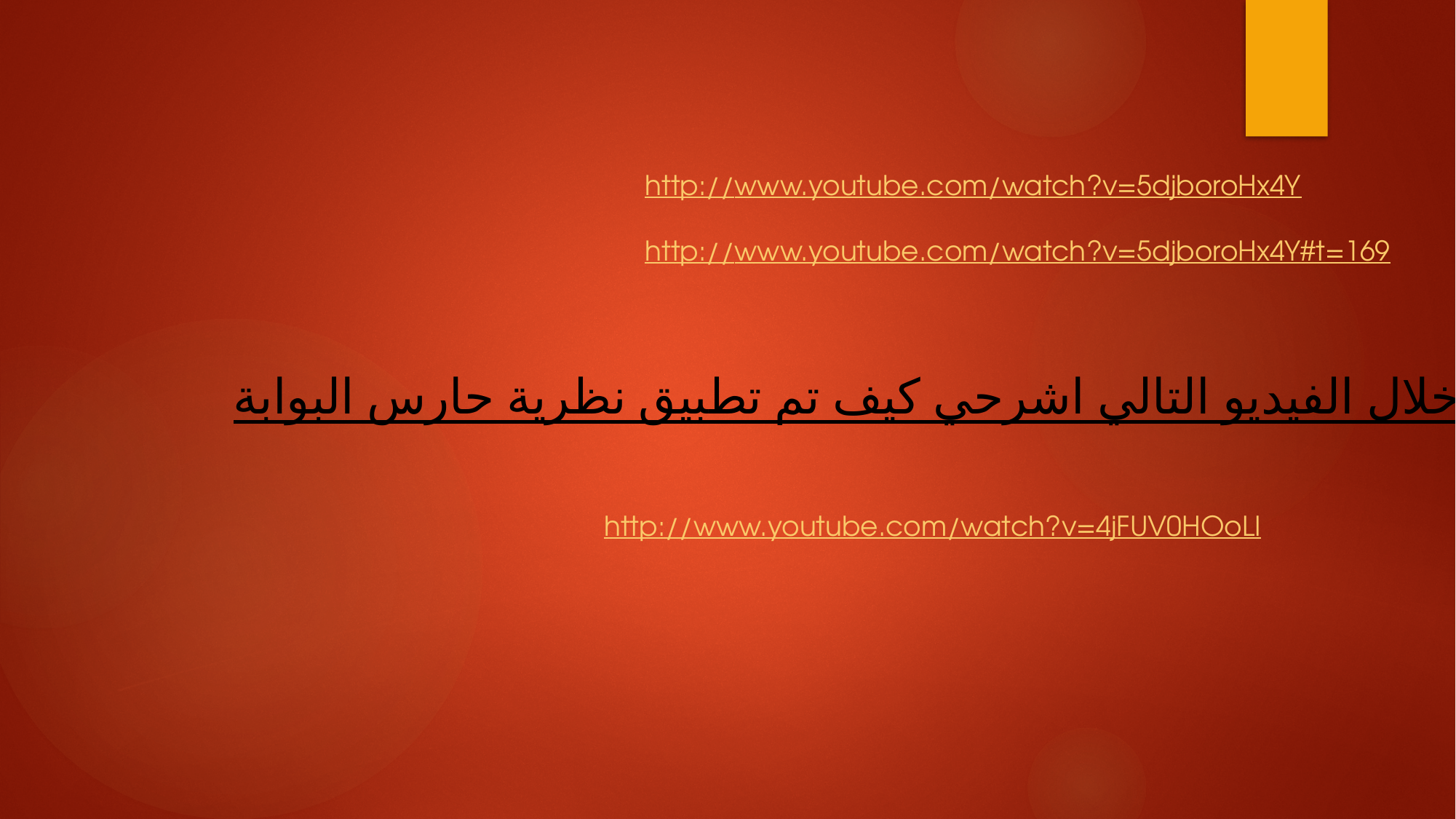

http://www.youtube.com/watch?v=5djboroHx4Y

http://www.youtube.com/watch?v=5djboroHx4Y#t=169

من خلال الفيديو التالي اشرحي كيف تم تطبيق نظرية حارس البوابة
http://www.youtube.com/watch?v=4jFUV0HOoLI